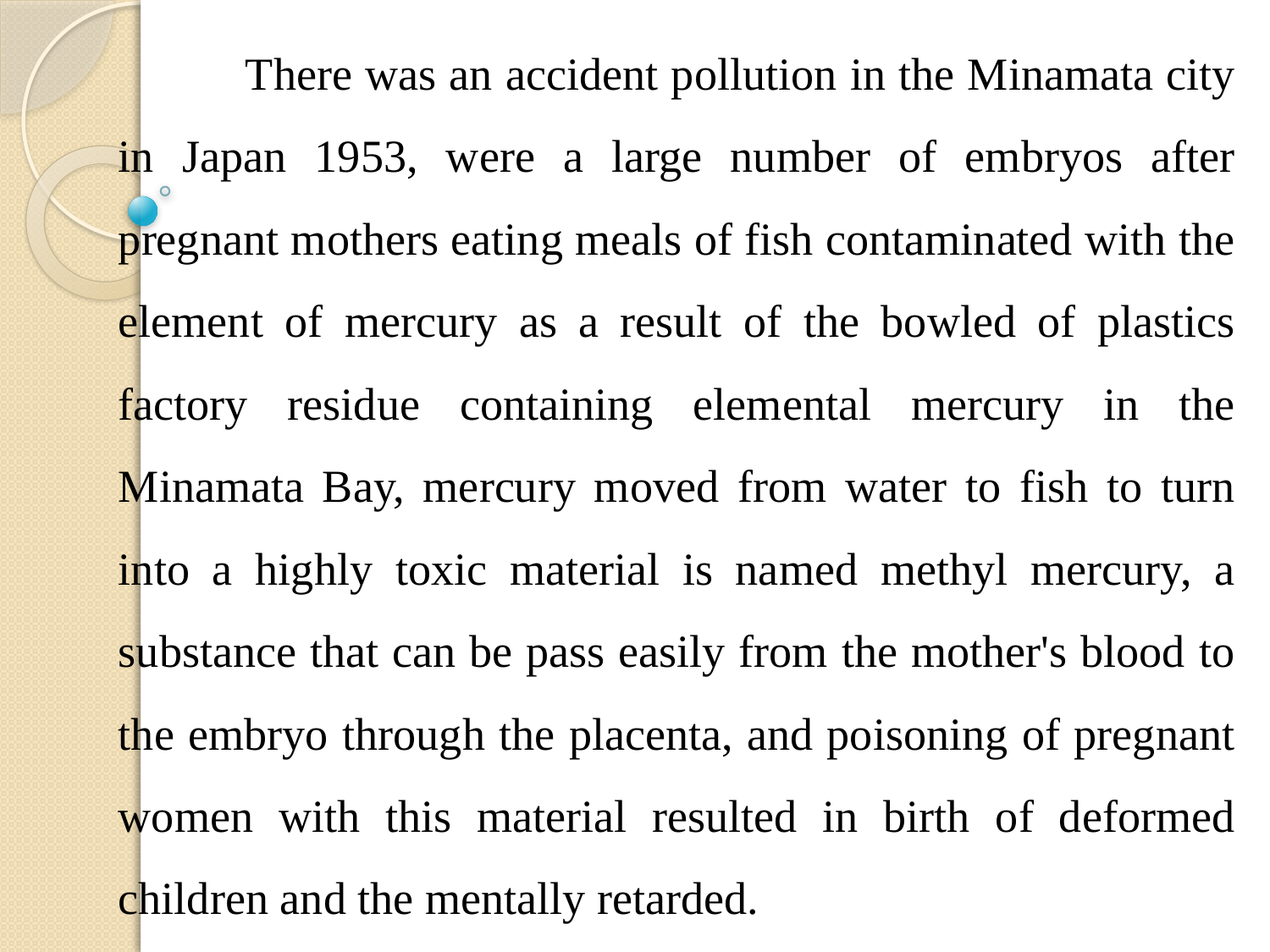

There was an accident pollution in the Minamata city in Japan 1953, were a large number of embryos after pregnant mothers eating meals of fish contaminated with the element of mercury as a result of the bowled of plastics factory residue containing elemental mercury in the Minamata Bay, mercury moved from water to fish to turn into a highly toxic material is named methyl mercury, a substance that can be pass easily from the mother's blood to the embryo through the placenta, and poisoning of pregnant women with this material resulted in birth of deformed children and the mentally retarded.